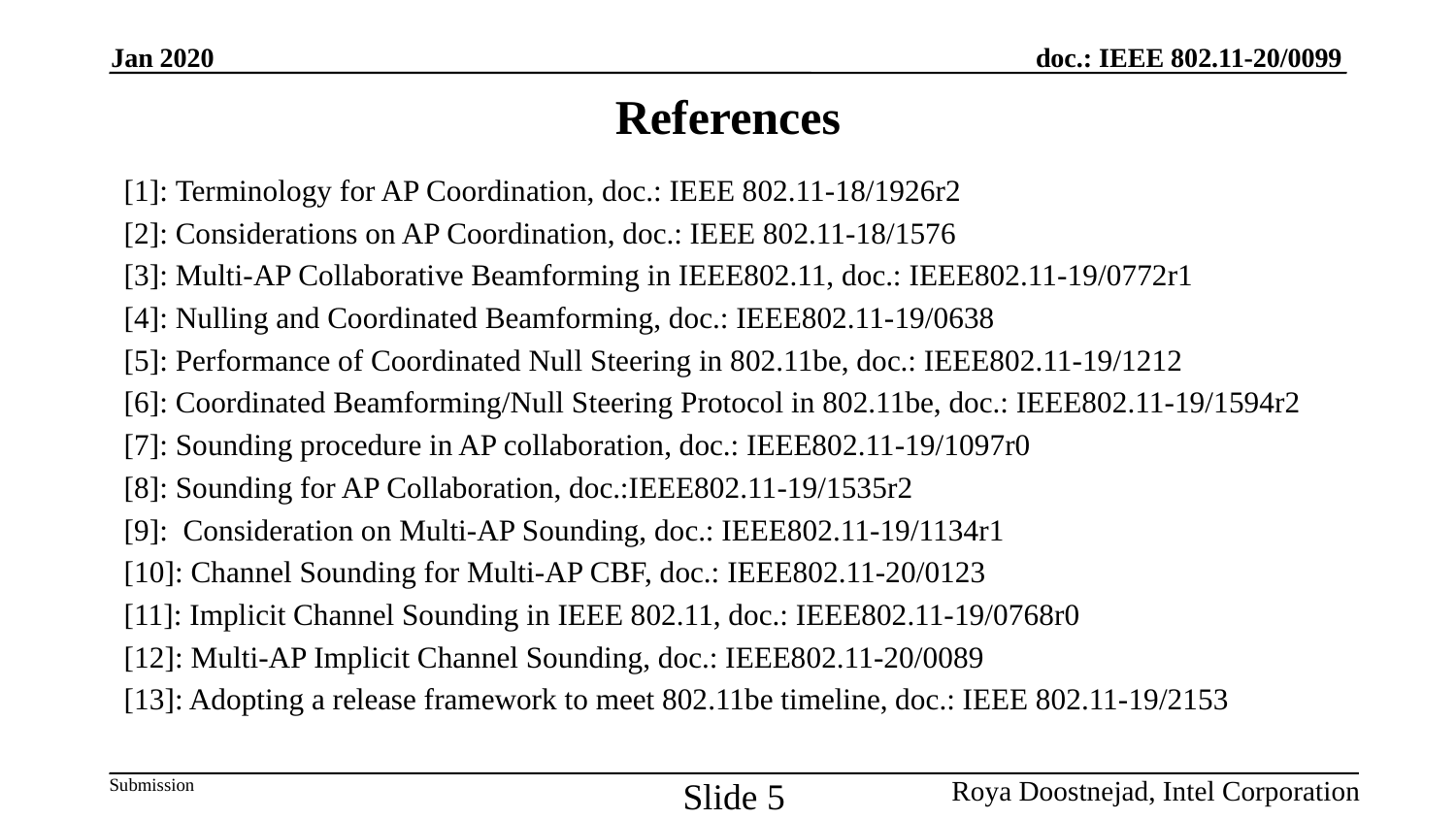

Jan 2020
# References
[1]: Terminology for AP Coordination, doc.: IEEE 802.11-18/1926r2
[2]: Considerations on AP Coordination, doc.: IEEE 802.11-18/1576
[3]: Multi-AP Collaborative Beamforming in IEEE802.11, doc.: IEEE802.11-19/0772r1
[4]: Nulling and Coordinated Beamforming, doc.: IEEE802.11-19/0638
[5]: Performance of Coordinated Null Steering in 802.11be, doc.: IEEE802.11-19/1212
[6]: Coordinated Beamforming/Null Steering Protocol in 802.11be, doc.: IEEE802.11-19/1594r2
[7]: Sounding procedure in AP collaboration, doc.: IEEE802.11-19/1097r0
[8]: Sounding for AP Collaboration, doc.:IEEE802.11-19/1535r2
[9]:  Consideration on Multi-AP Sounding, doc.: IEEE802.11-19/1134r1
[10]: Channel Sounding for Multi-AP CBF, doc.: IEEE802.11-20/0123
[11]: Implicit Channel Sounding in IEEE 802.11, doc.: IEEE802.11-19/0768r0
[12]: Multi-AP Implicit Channel Sounding, doc.: IEEE802.11-20/0089
[13]: Adopting a release framework to meet 802.11be timeline, doc.: IEEE 802.11-19/2153

Slide 5
Roya Doostnejad, Intel Corporation